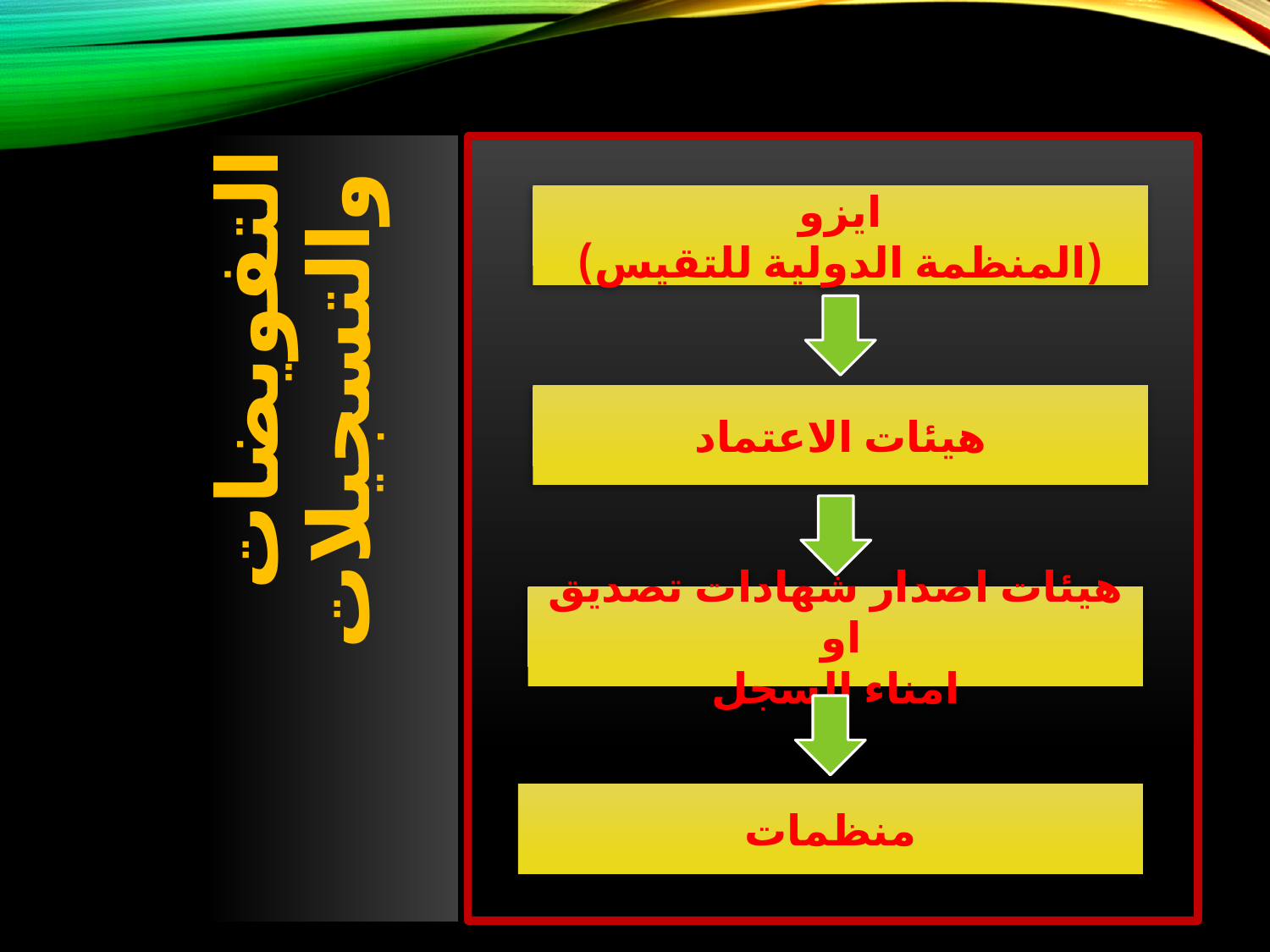

ايزو
(المنظمة الدولية للتقيس)

# التفويضات والتسجيلات
هيئات الاعتماد

هيئات اصدار شهادات تصديق او
امناء السجل

منظمات